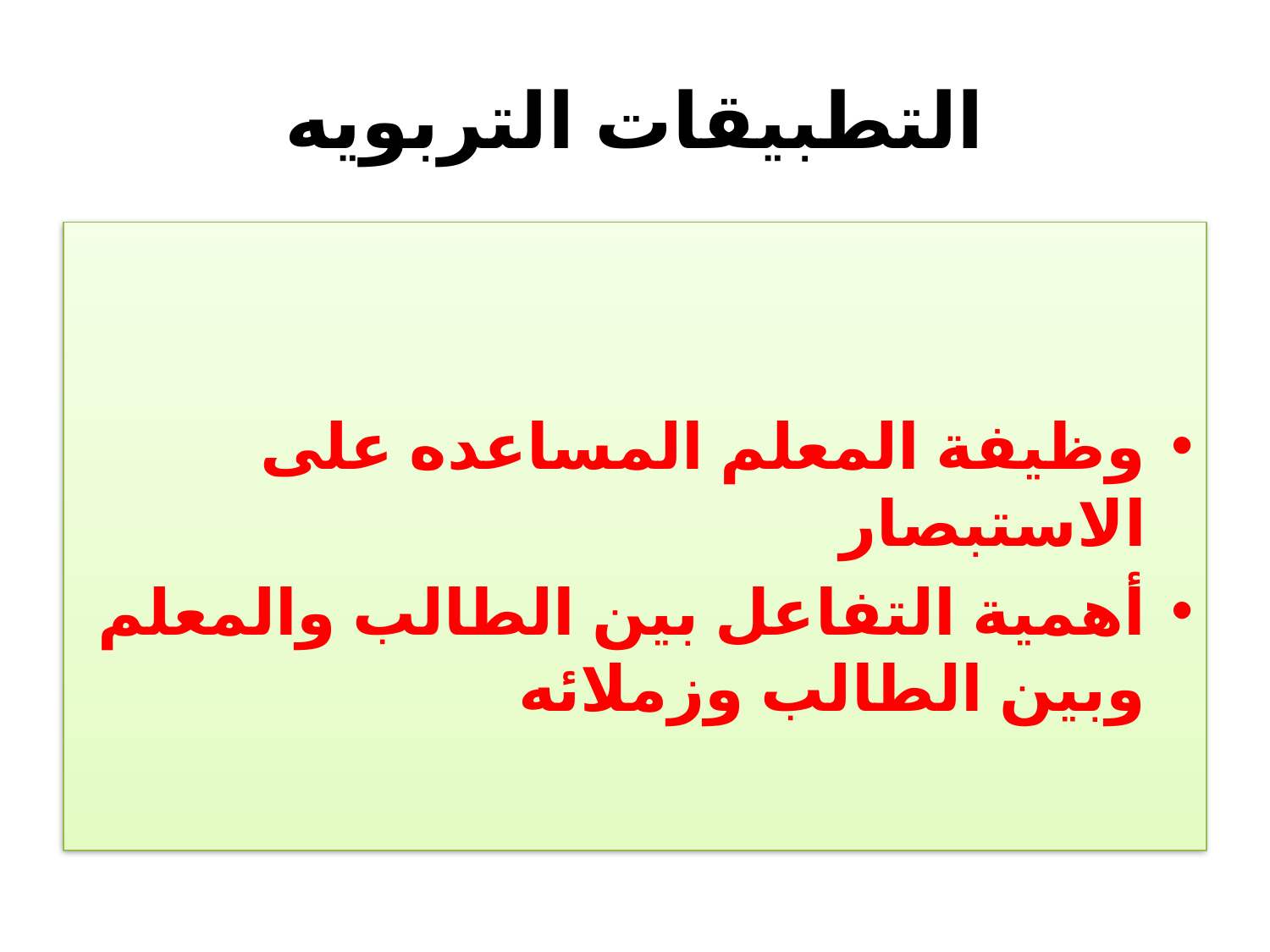

# التطبيقات التربويه

وظيفة المعلم المساعده على الاستبصار
أهمية التفاعل بين الطالب والمعلم وبين الطالب وزملائه